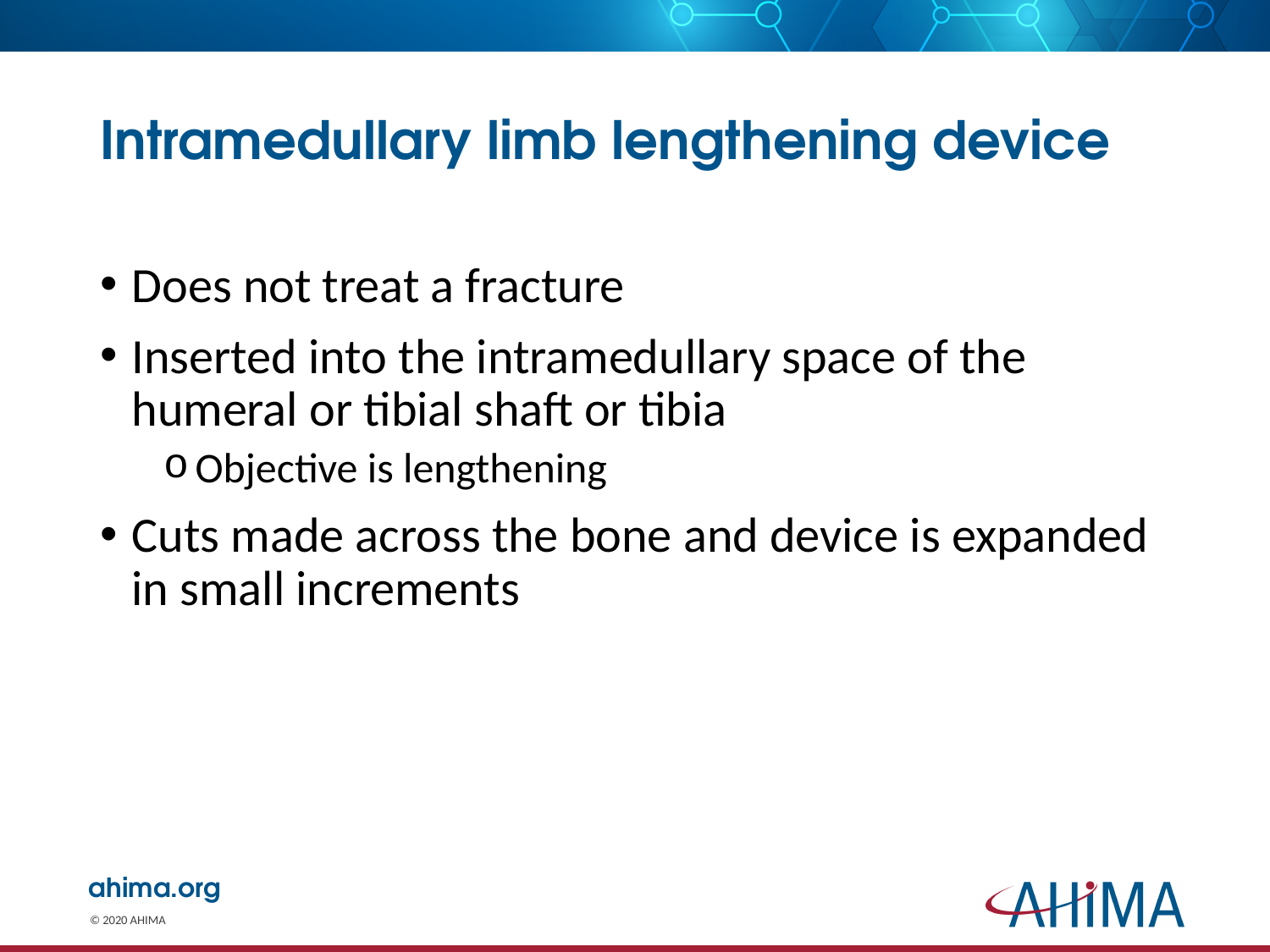

# Intramedullary limb lengthening device
Does not treat a fracture
Inserted into the intramedullary space of the humeral or tibial shaft or tibia
Objective is lengthening
Cuts made across the bone and device is expanded in small increments